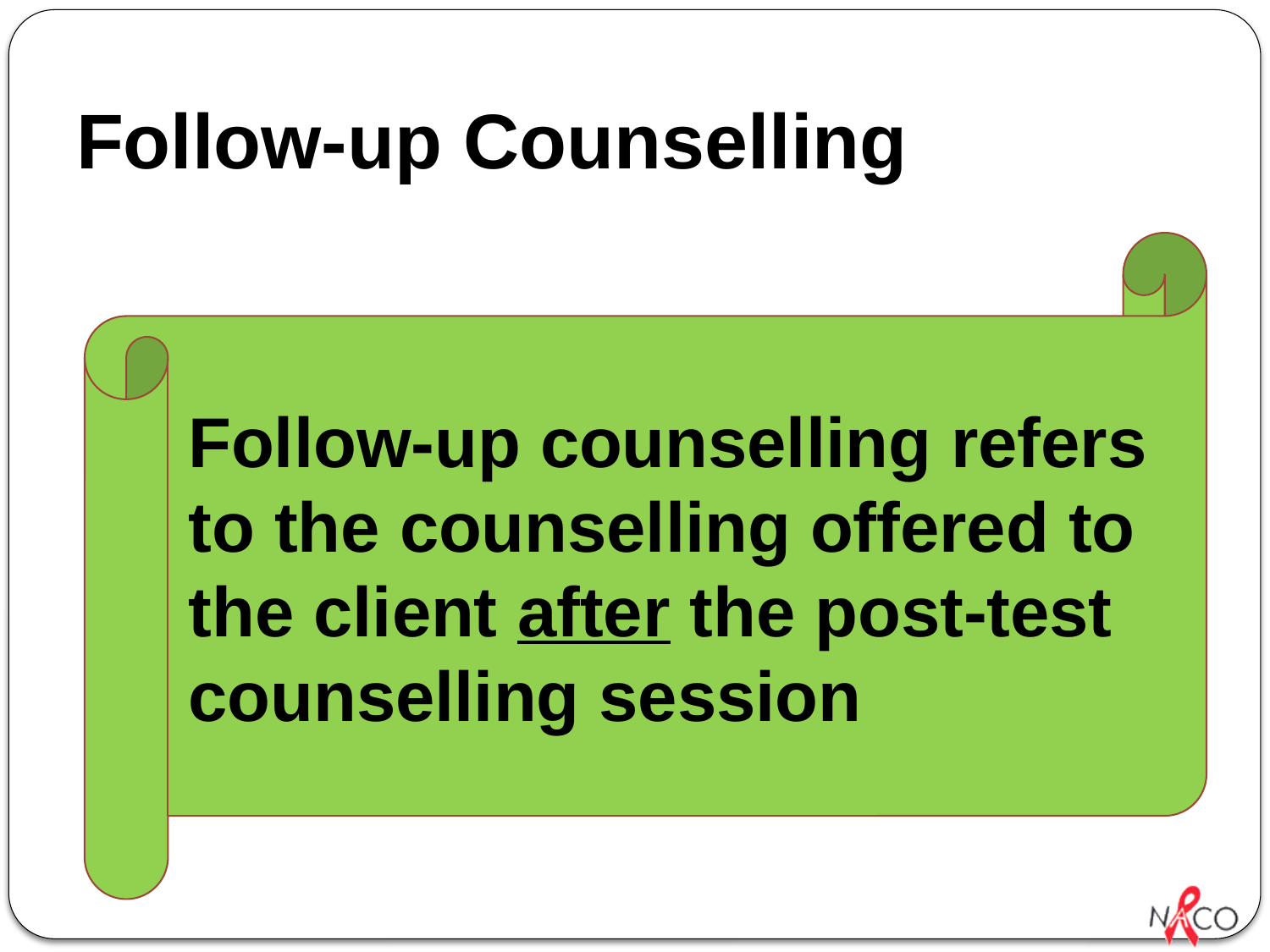

# Follow-up Counselling
Follow-up counselling refers to the counselling offered to the client after the post-test counselling session